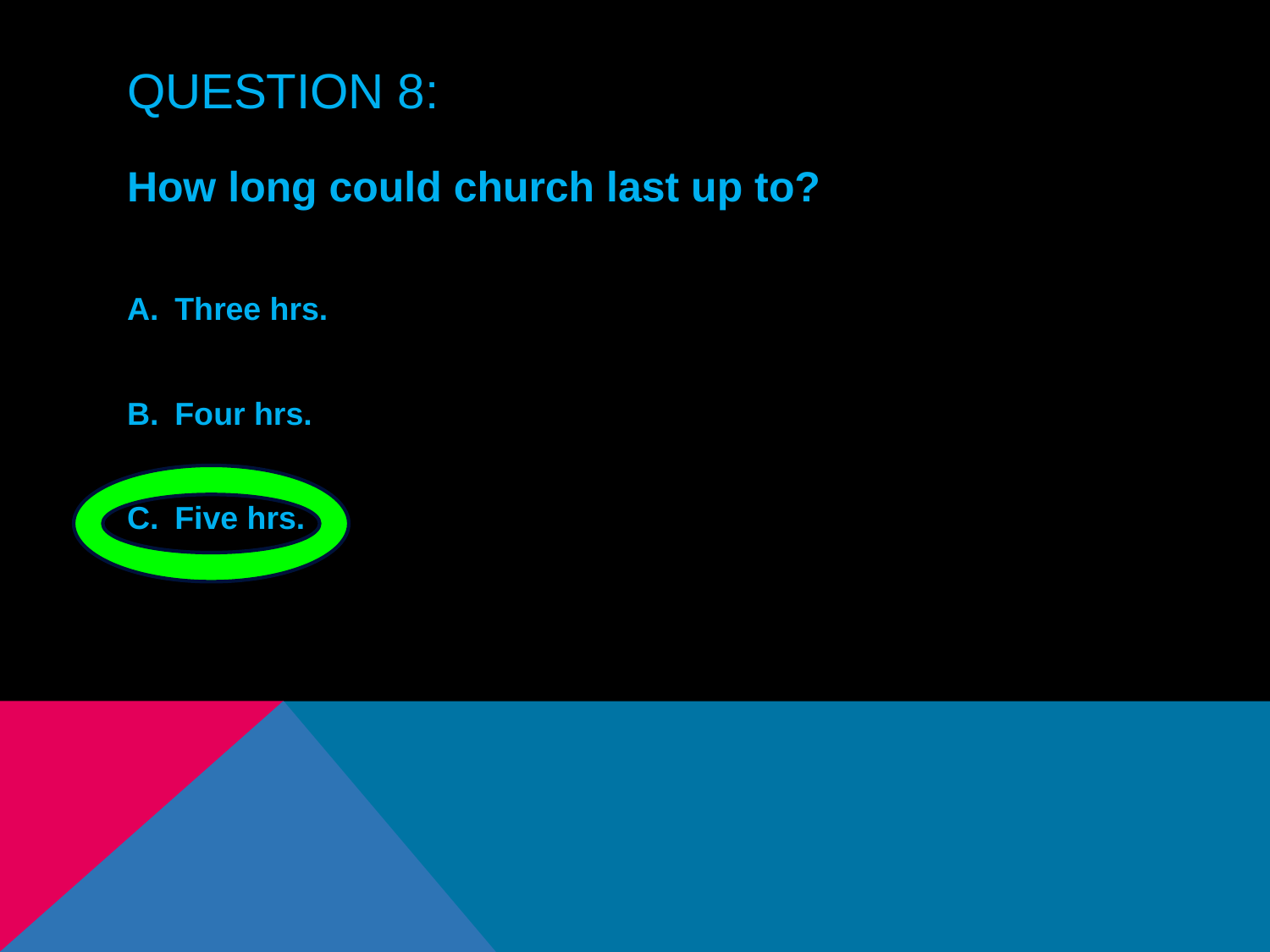

# Question 8:
How long could church last up to?

Three hrs.

Four hrs.

Five hrs.